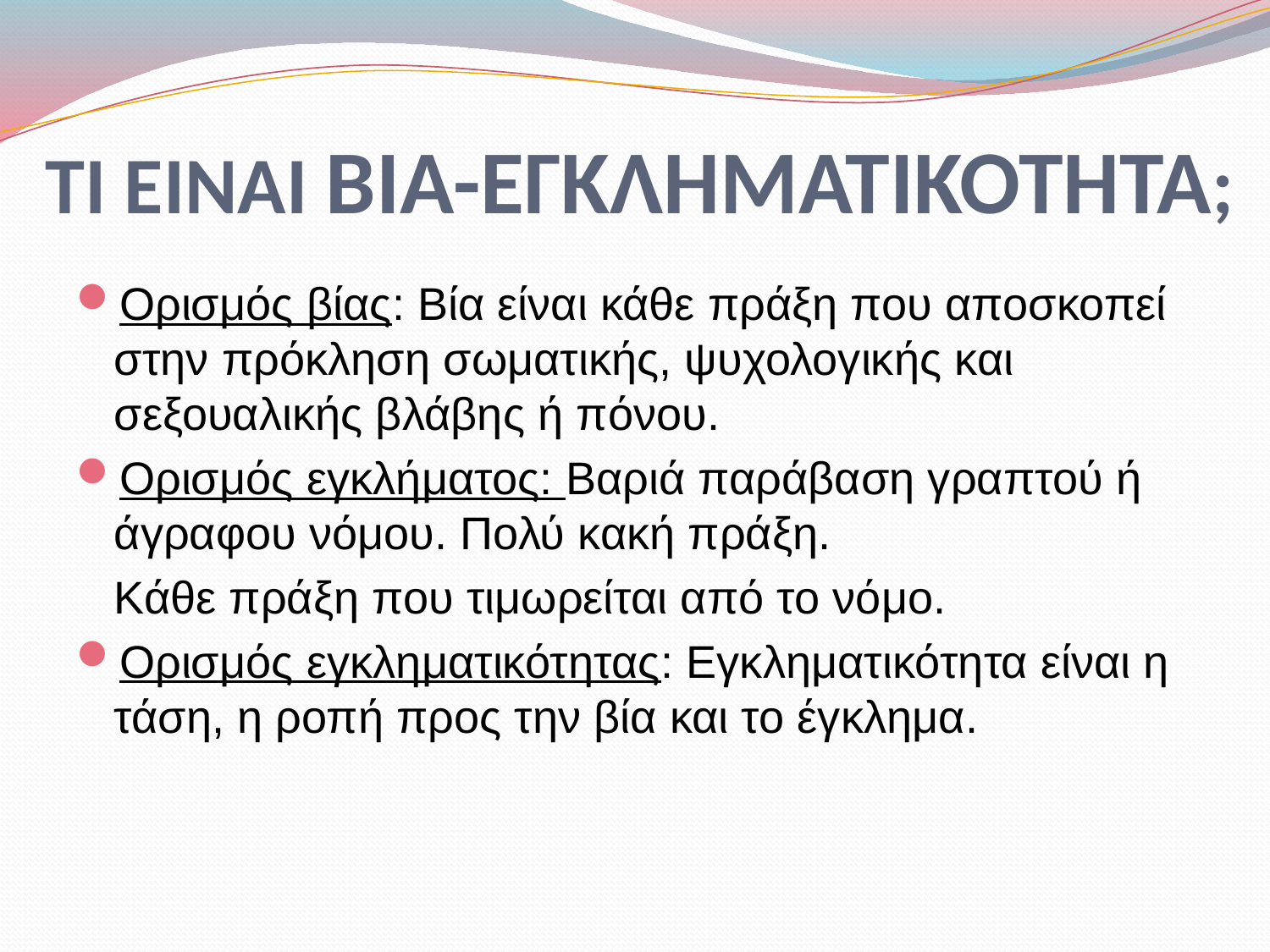

# ΤΙ ΕΙΝΑΙ ΒΙΑ-ΕΓΚΛΗΜΑΤΙΚΟΤΗΤΑ;
Ορισμός βίας: Βία είναι κάθε πράξη που αποσκοπεί στην πρόκληση σωματικής, ψυχολογικής και σεξουαλικής βλάβης ή πόνου.
Ορισμός εγκλήματος: Βαριά παράβαση γραπτού ή άγραφου νόμου. Πολύ κακή πράξη.
   Κάθε πράξη που τιμωρείται από το νόμο.
Ορισμός εγκληματικότητας: Εγκληματικότητα είναι η τάση, η ροπή προς την βία και το έγκλημα.